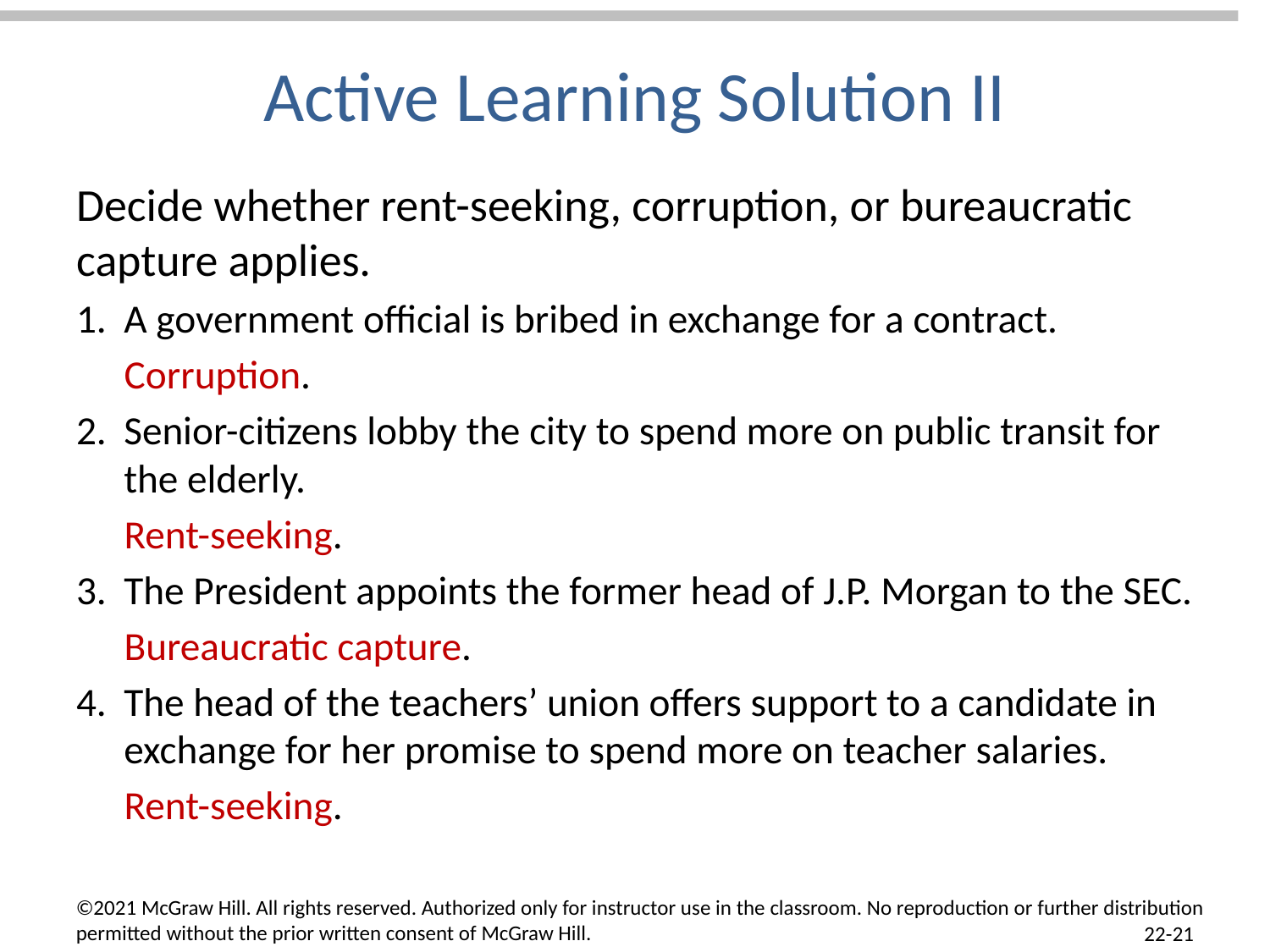

# Active Learning Solution II
Decide whether rent-seeking, corruption, or bureaucratic capture applies.
A government official is bribed in exchange for a contract.
Corruption.
Senior-citizens lobby the city to spend more on public transit for the elderly.
Rent-seeking.
The President appoints the former head of J.P. Morgan to the SEC.
Bureaucratic capture.
The head of the teachers’ union offers support to a candidate in exchange for her promise to spend more on teacher salaries.
Rent-seeking.